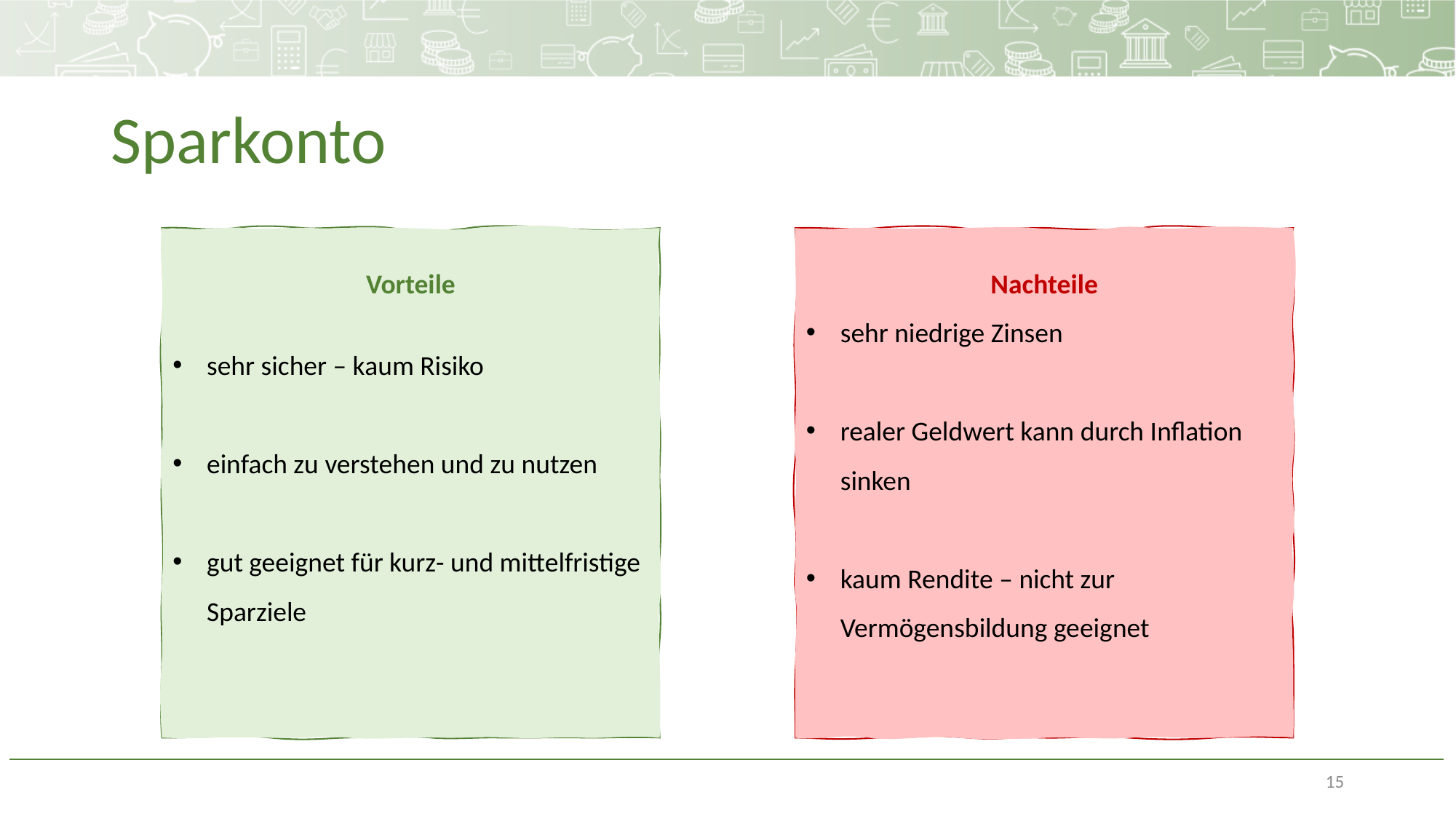

# Sparkonto

Vorteile

sehr sicher – kaum Risiko

einfach zu verstehen und zu nutzen

gut geeignet für kurz- und mittelfristige Sparziele

Nachteile
sehr niedrige Zinsen

realer Geldwert kann durch Inflation sinken

kaum Rendite – nicht zur Vermögensbildung geeignet

15